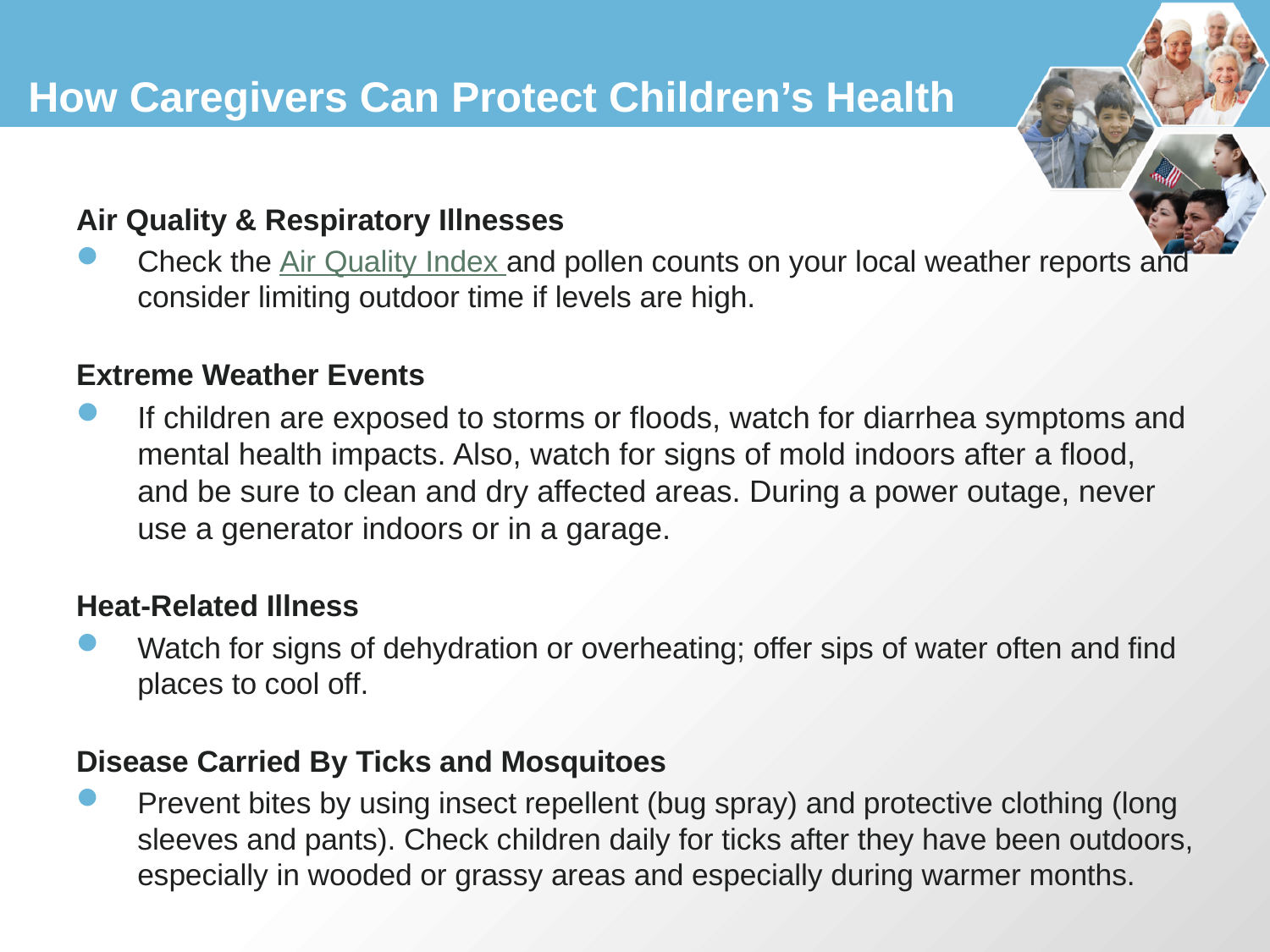

# How Caregivers Can Protect Children’s Health
Air Quality & Respiratory Illnesses
Check the Air Quality Index and pollen counts on your local weather reports and consider limiting outdoor time if levels are high.
Extreme Weather Events
If children are exposed to storms or floods, watch for diarrhea symptoms and mental health impacts. Also, watch for signs of mold indoors after a flood, and be sure to clean and dry affected areas. During a power outage, never use a generator indoors or in a garage.
Heat-Related Illness
Watch for signs of dehydration or overheating; offer sips of water often and find places to cool off.
Disease Carried By Ticks and Mosquitoes
Prevent bites by using insect repellent (bug spray) and protective clothing (long sleeves and pants). Check children daily for ticks after they have been outdoors, especially in wooded or grassy areas and especially during warmer months.